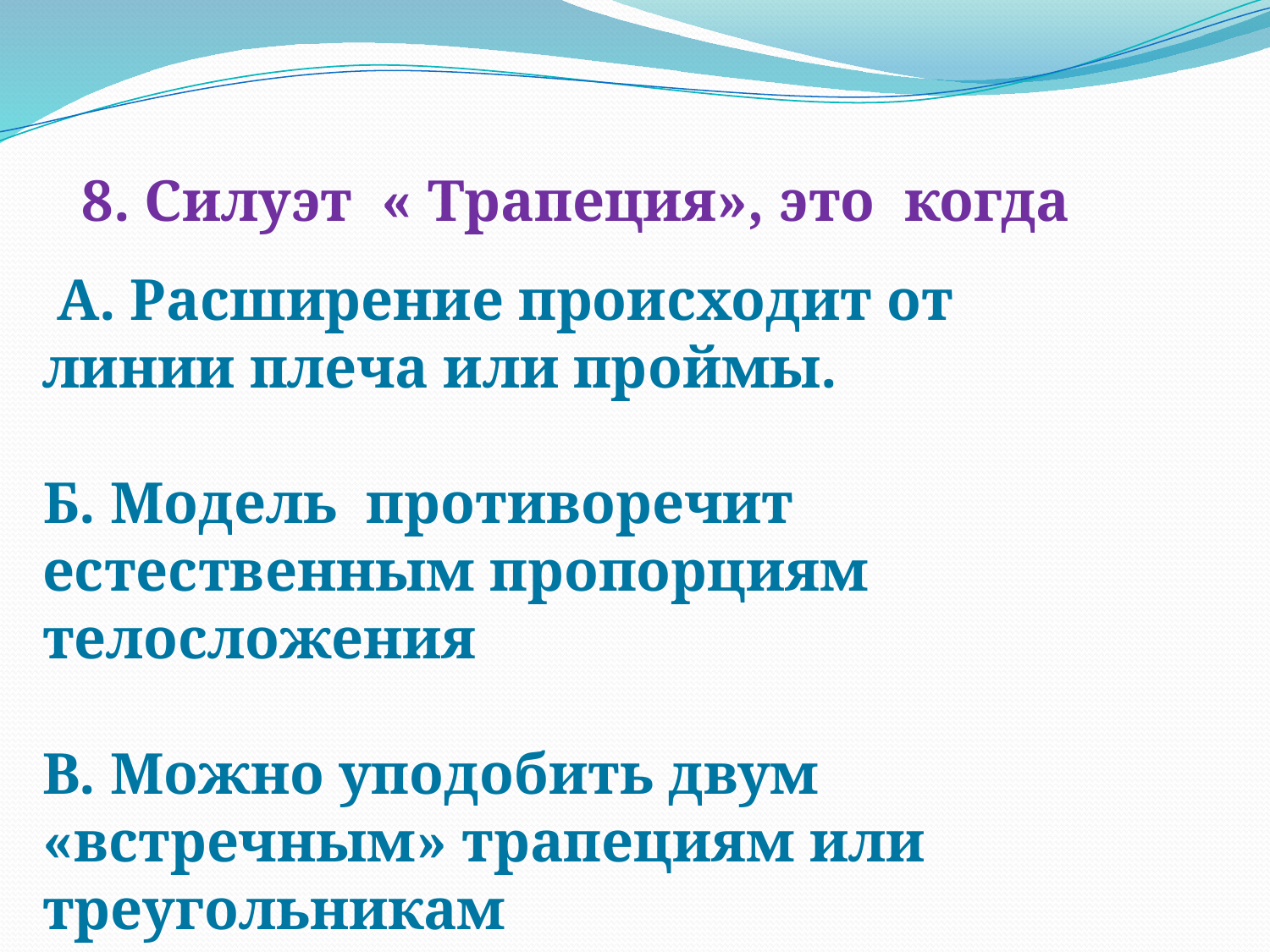

8. Силуэт  « Трапеция», это  когда
 А. Расширение происходит от линии плеча или проймы.

Б. Модель  противоречит естественным пропорциям телосложения

В. Можно уподобить двум «встречным» трапециям или треугольникам